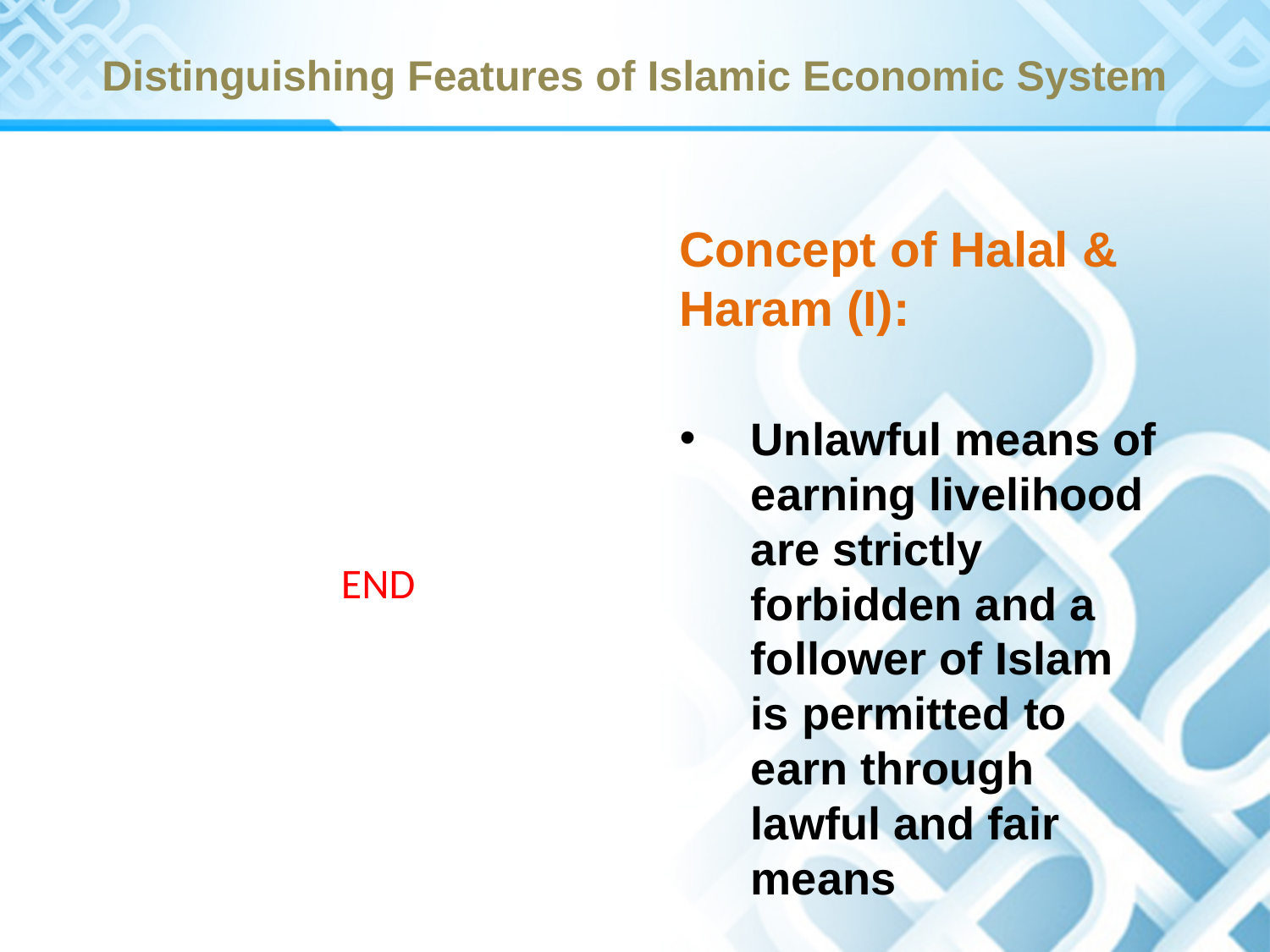

Distinguishing Features of Islamic Economic System
Concept of Halal & Haram (I):

Unlawful means of earning livelihood are strictly forbidden and a follower of Islam is permitted to earn through lawful and fair means
END